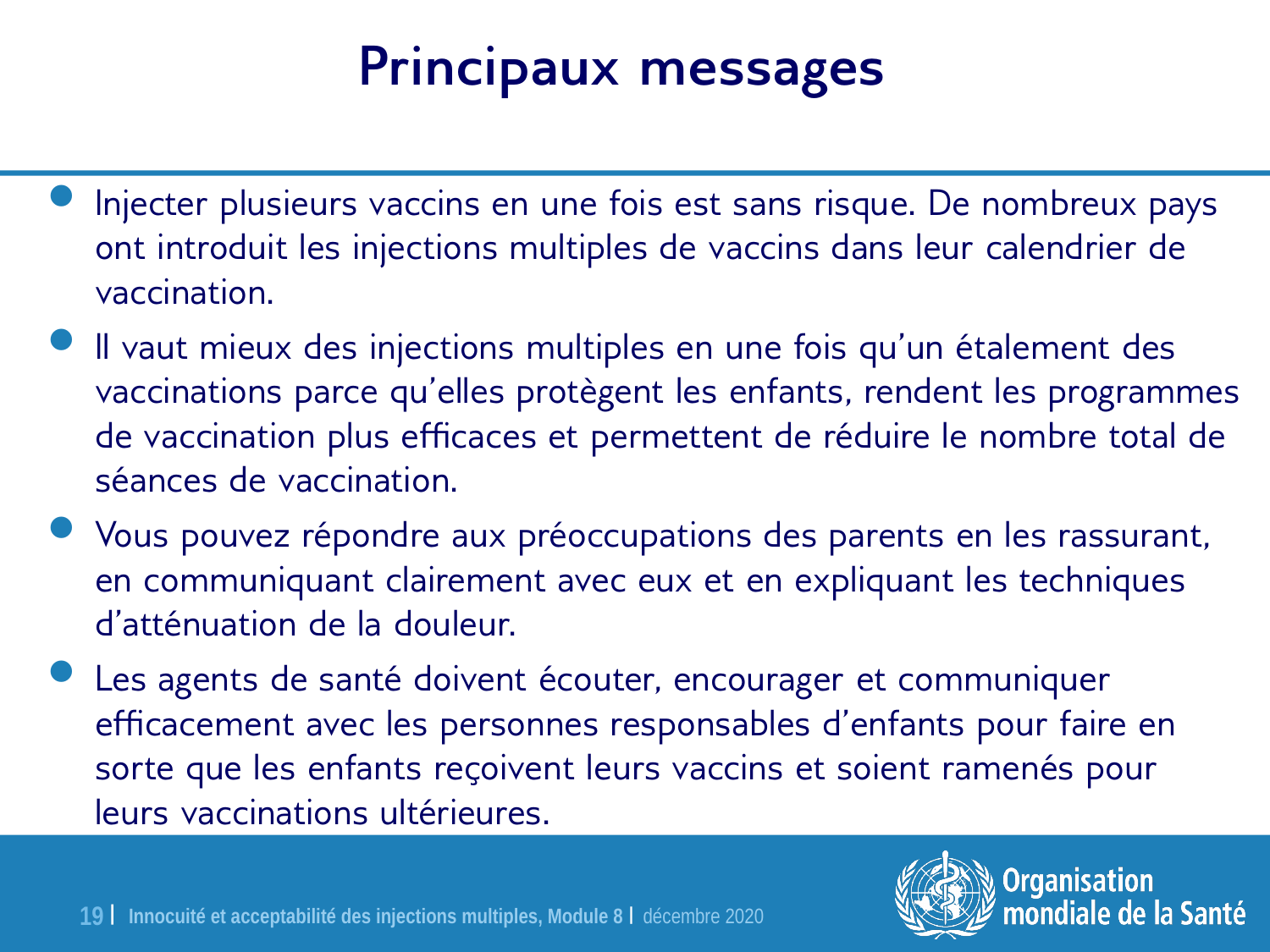

Principaux messages
Injecter plusieurs vaccins en une fois est sans risque. De nombreux pays ont introduit les injections multiples de vaccins dans leur calendrier de vaccination.
Il vaut mieux des injections multiples en une fois qu’un étalement des vaccinations parce qu’elles protègent les enfants, rendent les programmes de vaccination plus efficaces et permettent de réduire le nombre total de séances de vaccination.
Vous pouvez répondre aux préoccupations des parents en les rassurant, en communiquant clairement avec eux et en expliquant les techniques d’atténuation de la douleur.
Les agents de santé doivent écouter, encourager et communiquer efficacement avec les personnes responsables d’enfants pour faire en sorte que les enfants reçoivent leurs vaccins et soient ramenés pour leurs vaccinations ultérieures.